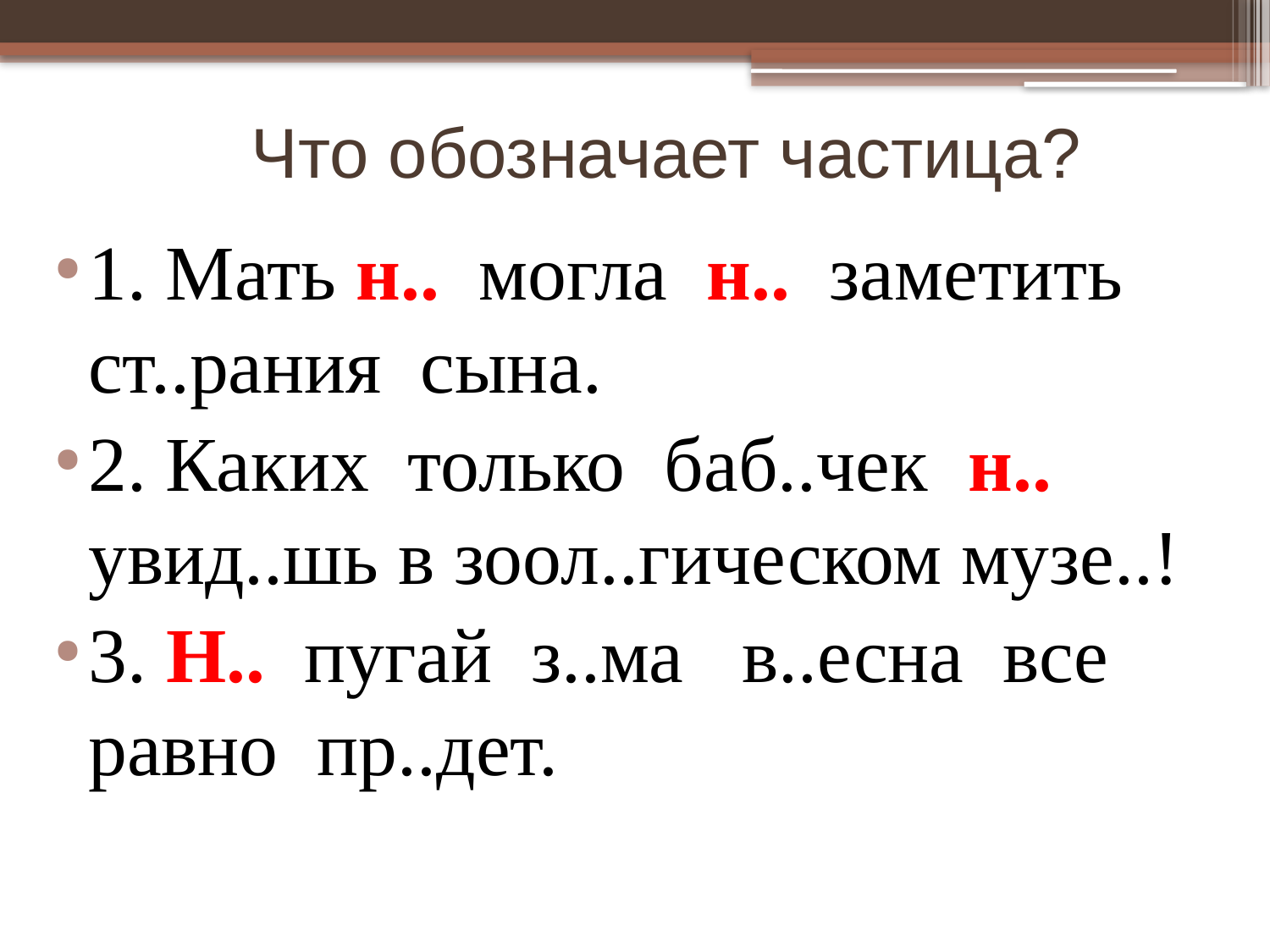

# Что обозначает частица?
1. Мать н..  могла  н..  заметить ст..рания  сына.
2. Каких  только  баб..чек  н.. увид..шь в зоол..гическом музе..!
3. Н..  пугай  з..ма   в..есна  все равно  пр..дет.